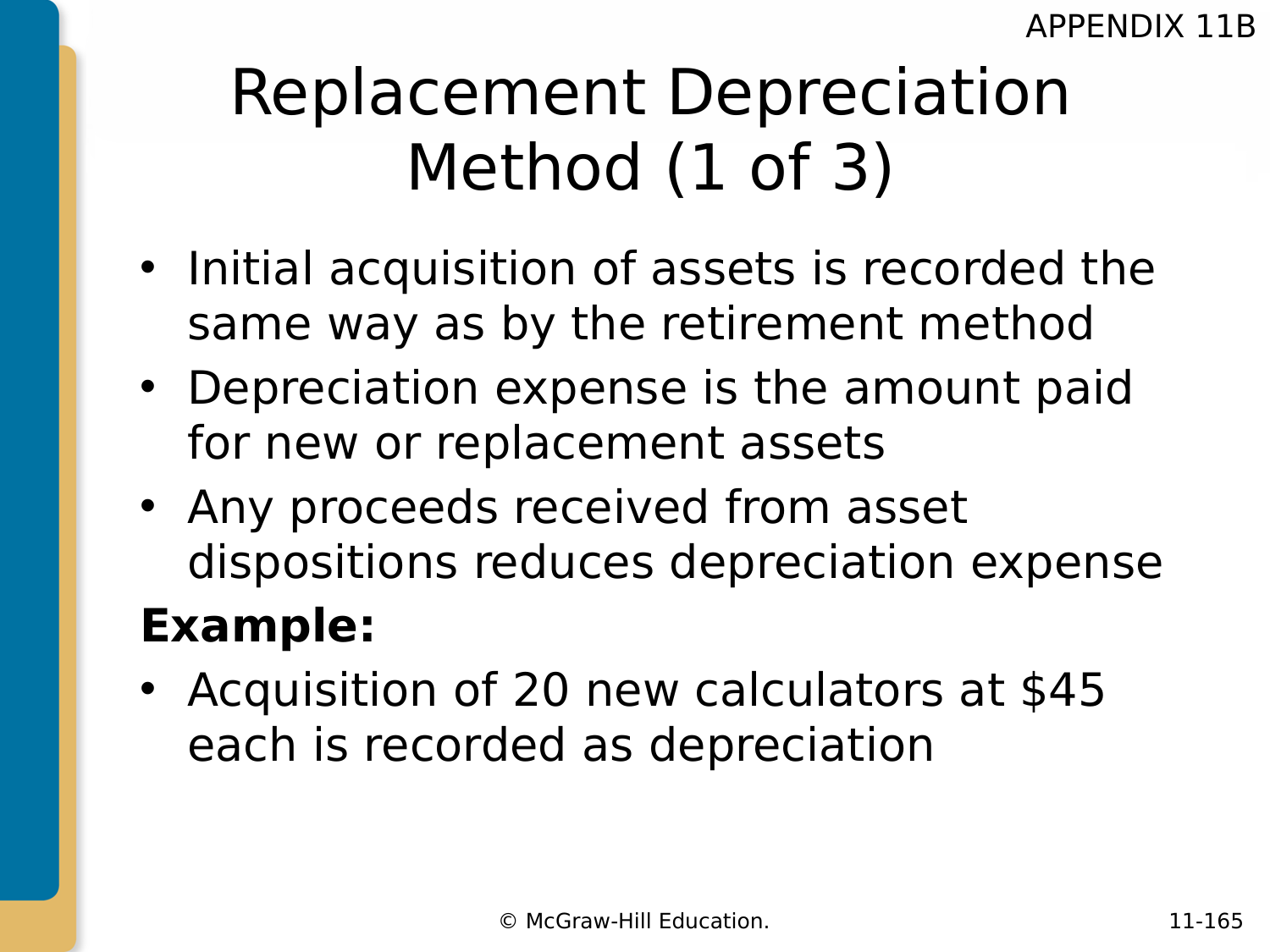

APPENDIX 11B
# Replacement Depreciation Method (1 of 3)
Initial acquisition of assets is recorded the same way as by the retirement method
Depreciation expense is the amount paid for new or replacement assets
Any proceeds received from asset dispositions reduces depreciation expense
Example:
Acquisition of 20 new calculators at $45 each is recorded as depreciation